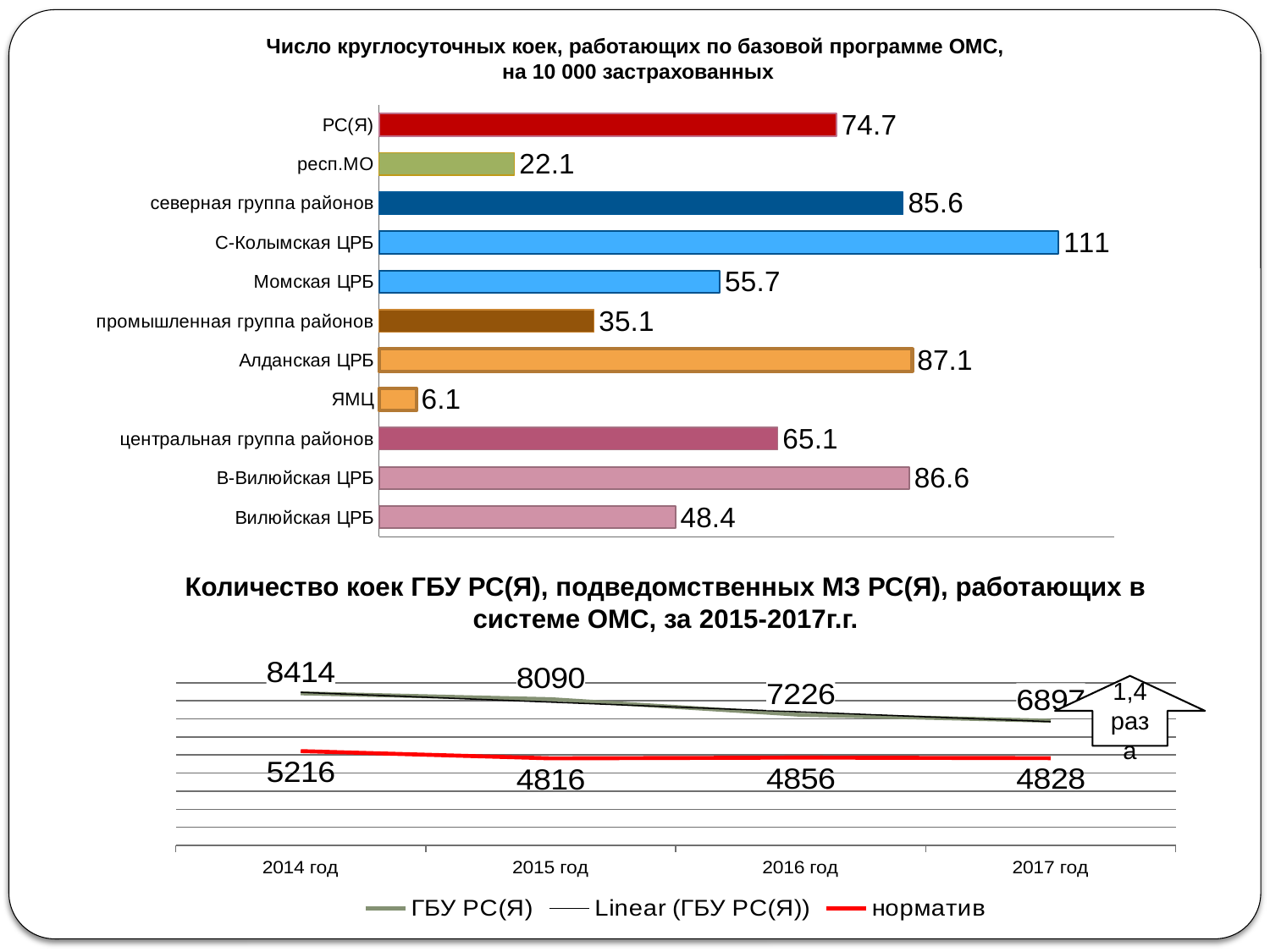

Число круглосуточных коек, работающих по базовой программе ОМС,
 на 10 000 застрахованных

### Chart

| Category | койки |
|---|---|
| Вилюйская ЦРБ | 48.4 |
| В-Вилюйская ЦРБ | 86.6 |
| центральная группа районов | 65.1 |
| ЯМЦ | 6.1 |
| Алданская ЦРБ | 87.1 |
| промышленная группа районов | 35.1 |
| Момская ЦРБ | 55.7 |
| С-Колымская ЦРБ | 111.0 |
| северная группа районов | 85.6 |
| респ.МО | 22.1 |
| РС(Я) | 74.7 |
# Количество коек ГБУ РС(Я), подведомственных МЗ РС(Я), работающих в системе ОМС, за 2015-2017г.г.

### Chart

| Category | ГБУ РС(Я) | норматив |
|---|---|---|
| 2014 год | 8414.0 | 5216.00002 |
| 2015 год | 8090.0 | 4816.078904999999 |
| 2016 год | 7226.0 | 4855.983329999999 |
| 2017 год | 6897.0 | 4828.0 |
1,4 раза